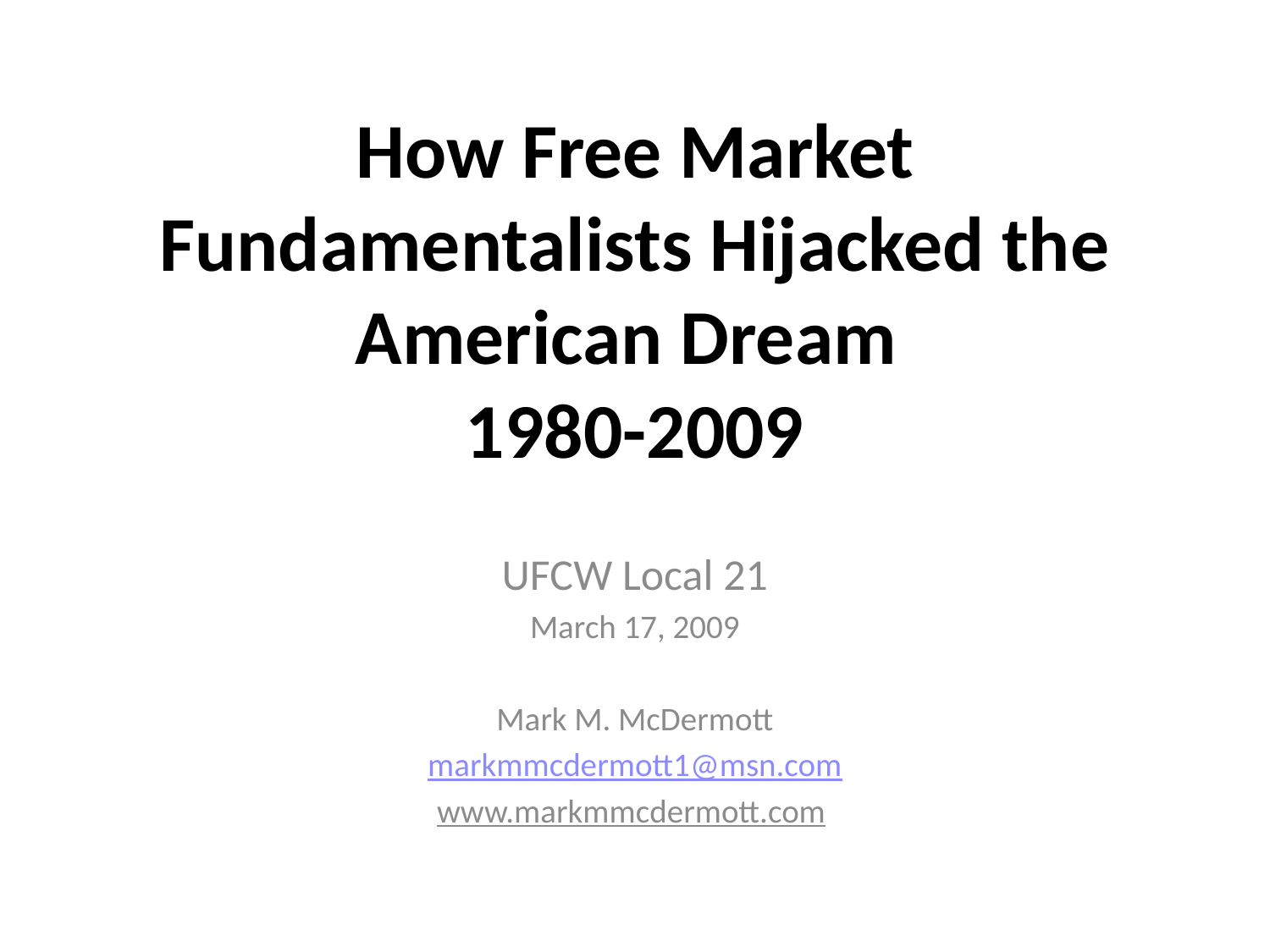

# How Free Market Fundamentalists Hijacked the American Dream 1980-2009
UFCW Local 21
March 17, 2009

Mark M. McDermott
markmmcdermott1@msn.com
www.markmmcdermott.com